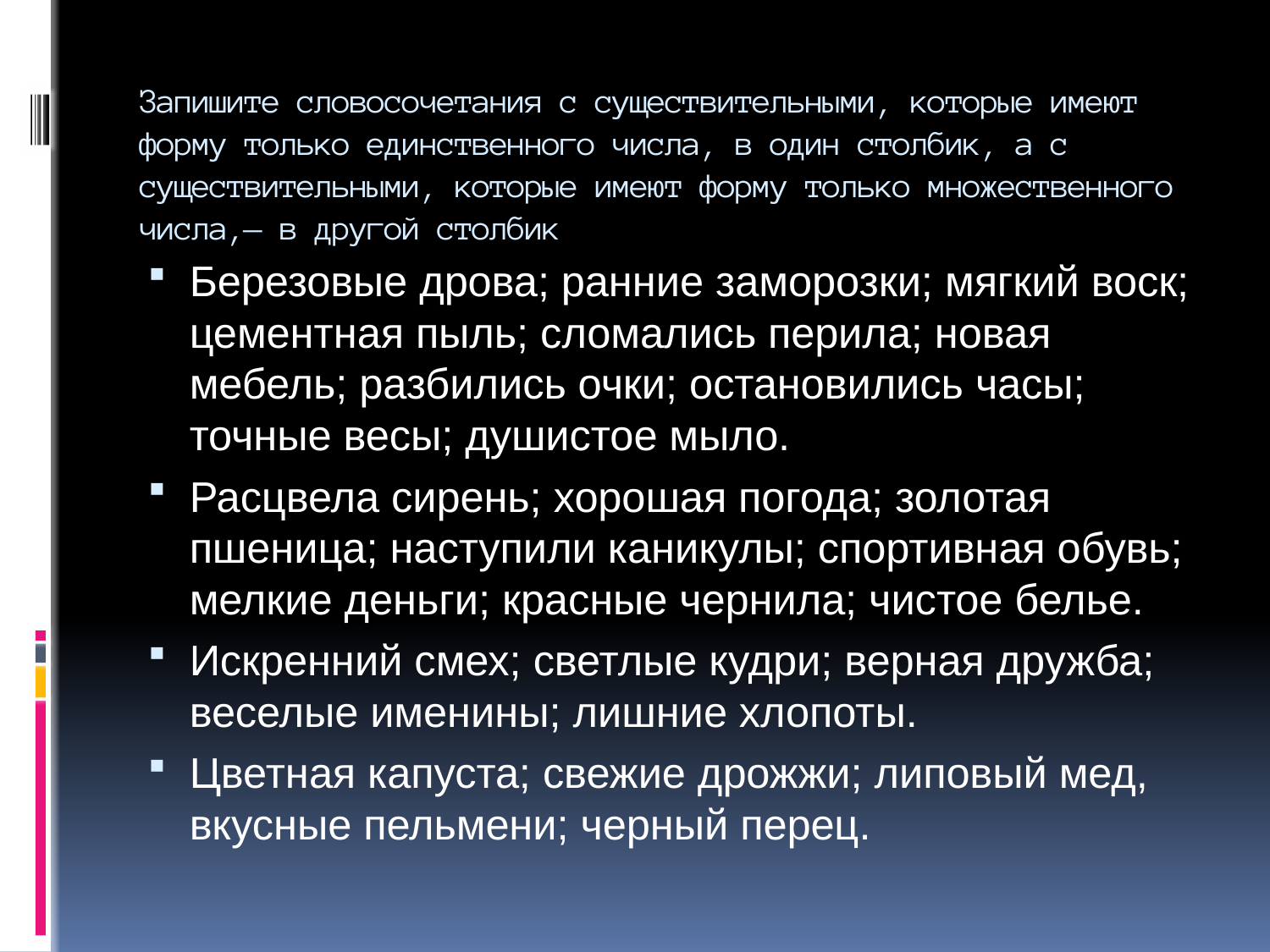

# Запишите словосочетания с существительными, которые имеют форму только единственного числа, в один столбик, а с существительными, которые имеют форму только множественного числа,— в другой столбик
Березовые дрова; ранние заморозки; мягкий воск; цементная пыль; сломались перила; новая мебель; разбились очки; остановились часы; точные весы; душистое мыло.
Расцвела сирень; хорошая погода; золотая пшеница; наступили каникулы; спортивная обувь; мелкие деньги; красные чернила; чистое белье.
Искренний смех; светлые кудри; верная дружба; веселые именины; лишние хлопоты.
Цветная капуста; свежие дрожжи; липовый мед, вкусные пельмени; черный перец.